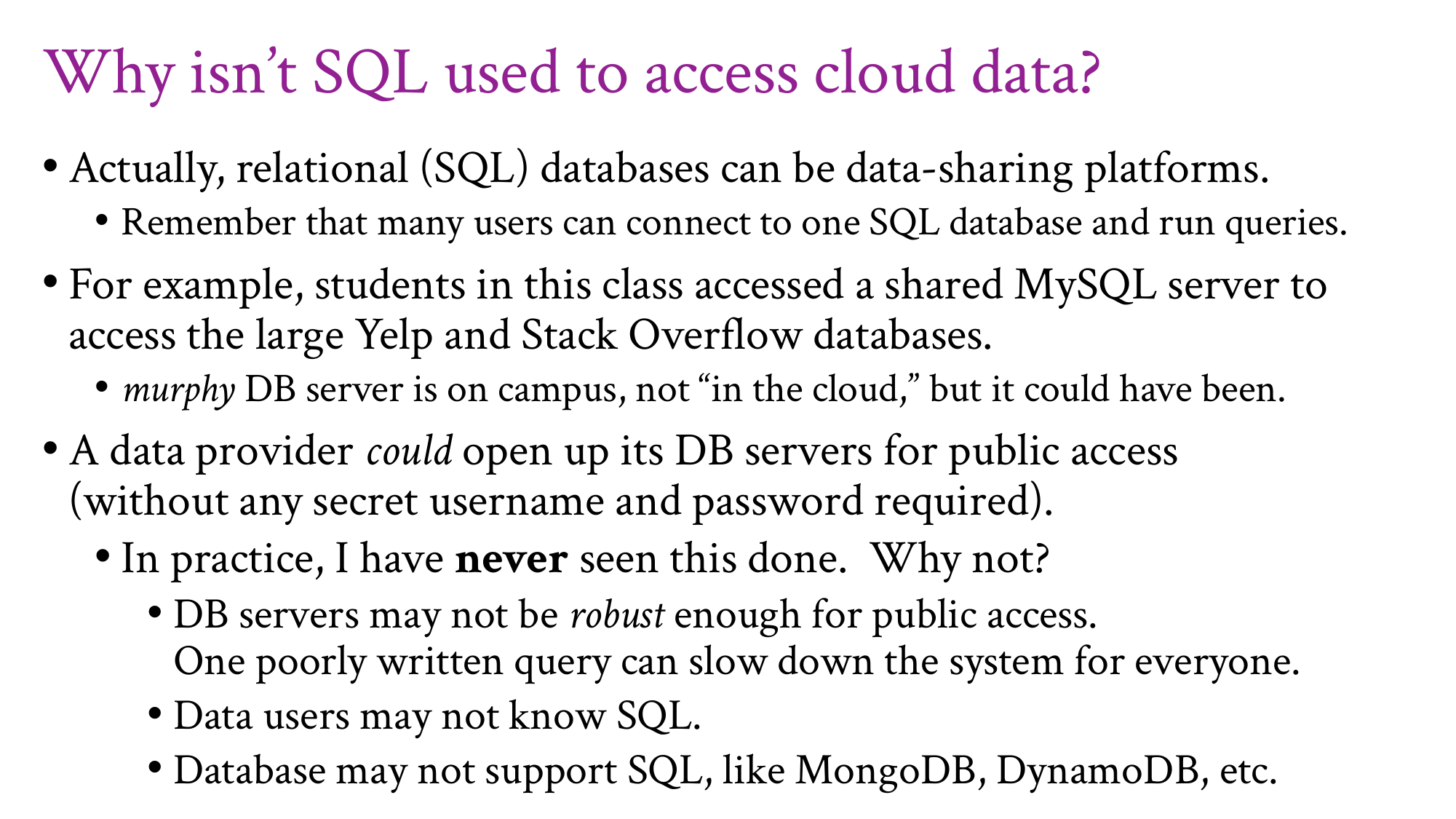

# Why isn’t SQL used to access cloud data?
Actually, relational (SQL) databases can be data-sharing platforms.
Remember that many users can connect to one SQL database and run queries.
For example, students in this class accessed a shared MySQL server to access the large Yelp and Stack Overflow databases.
murphy DB server is on campus, not “in the cloud,” but it could have been.
A data provider could open up its DB servers for public access
(without any secret username and password required).
In practice, I have never seen this done.  Why not?
DB servers may not be robust enough for public access.
One poorly written query can slow down the system for everyone.
Data users may not know SQL.
Database may not support SQL, like MongoDB, DynamoDB, etc.